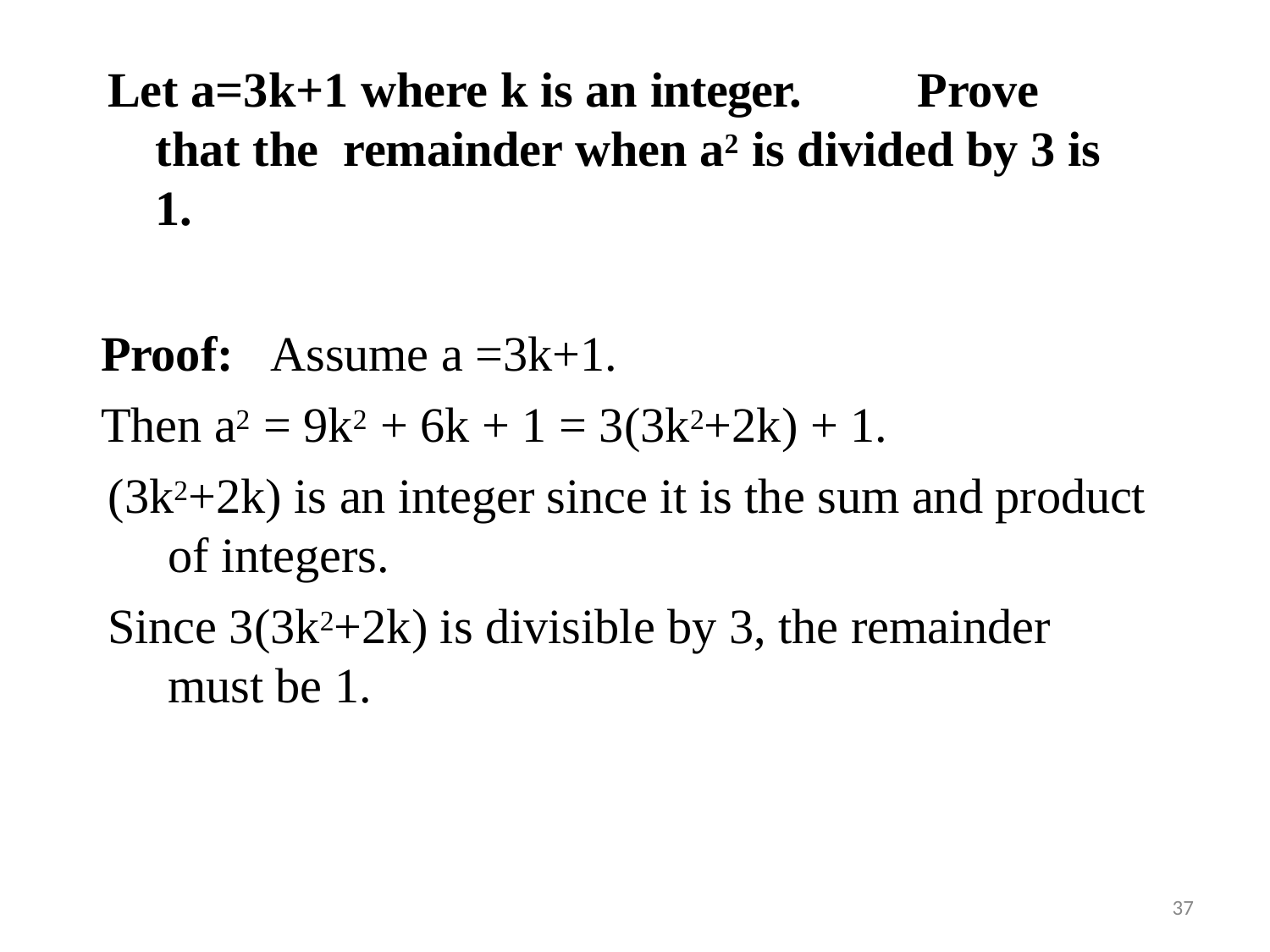

Let a=3k+1 where k is an integer.	Prove that the  remainder when a2 is divided by 3 is 1.

Proof:	Assume a =3k+1.
Then a2 = 9k2 + 6k + 1 = 3(3k2+2k) + 1.
(3k2+2k) is an integer since it is the sum and product  of integers.
Since 3(3k2+2k) is divisible by 3, the remainder  must be 1.
37